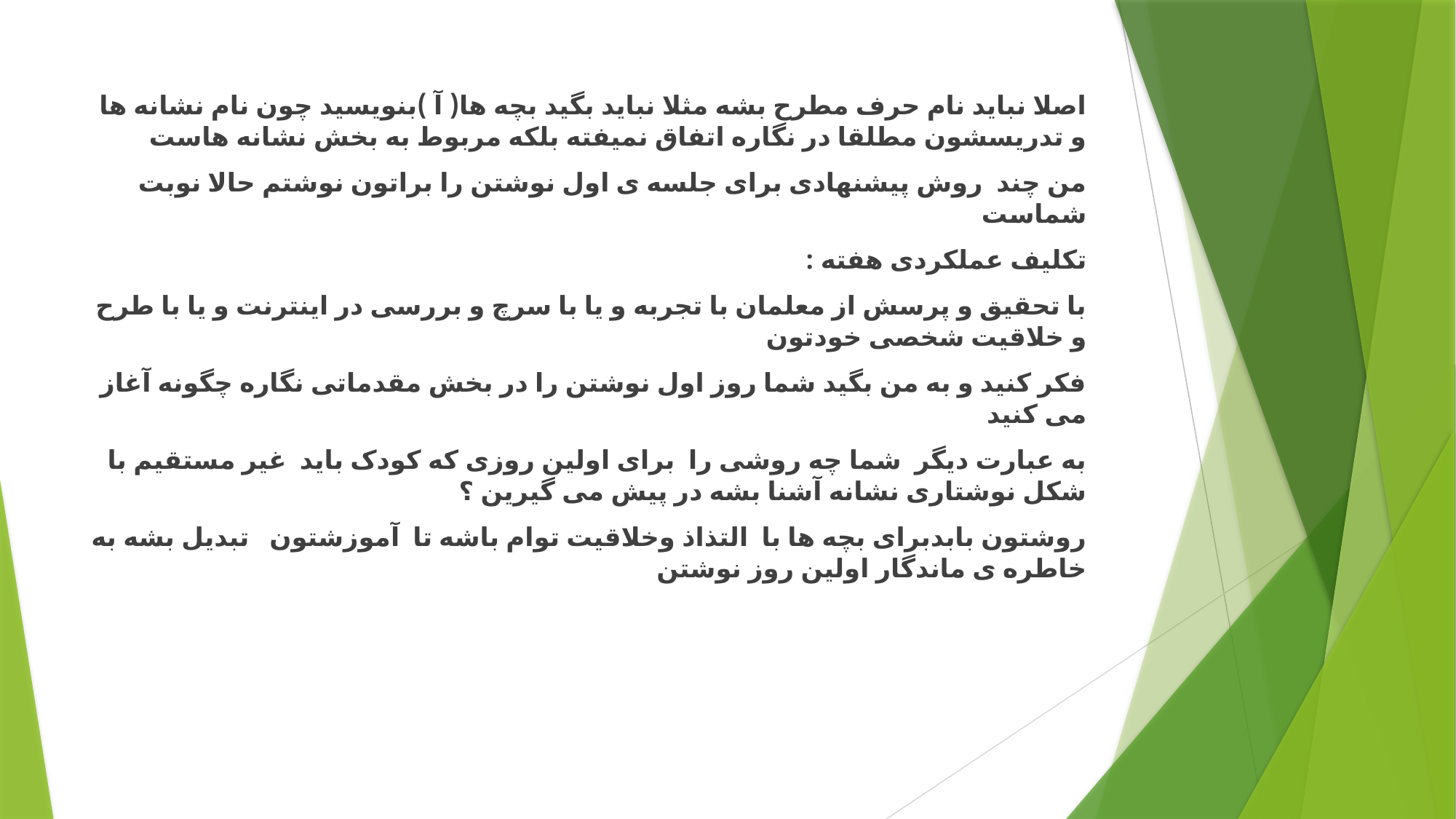

اصلا نباید نام حرف مطرح بشه مثلا نباید بگید بچه ها( آ )بنویسید چون نام نشانه ها و تدریسشون مطلقا در نگاره اتفاق نمیفته بلکه مربوط به بخش نشانه هاست
من چند  روش پیشنهادی برای جلسه ی اول نوشتن را براتون نوشتم حالا نوبت شماست
تکلیف عملکردی هفته :
با تحقیق و پرسش از معلمان با تجربه و یا با سرچ و بررسی در اینترنت و یا با طرح و خلاقیت شخصی خودتون
فکر کنید و به من بگید شما روز اول نوشتن را در بخش مقدماتی نگاره چگونه آغاز می کنید
به عبارت دیگر  شما چه روشی را  برای اولین روزی که کودک باید  غیر مستقیم با شکل نوشتاری نشانه آشنا بشه در پیش می گیرین ؟
روشتون بابدبرای بچه ها با  التذاذ وخلاقیت توام باشه تا  آموزشتون   تبدیل بشه به خاطره ی ماندگار اولین روز نوشتن